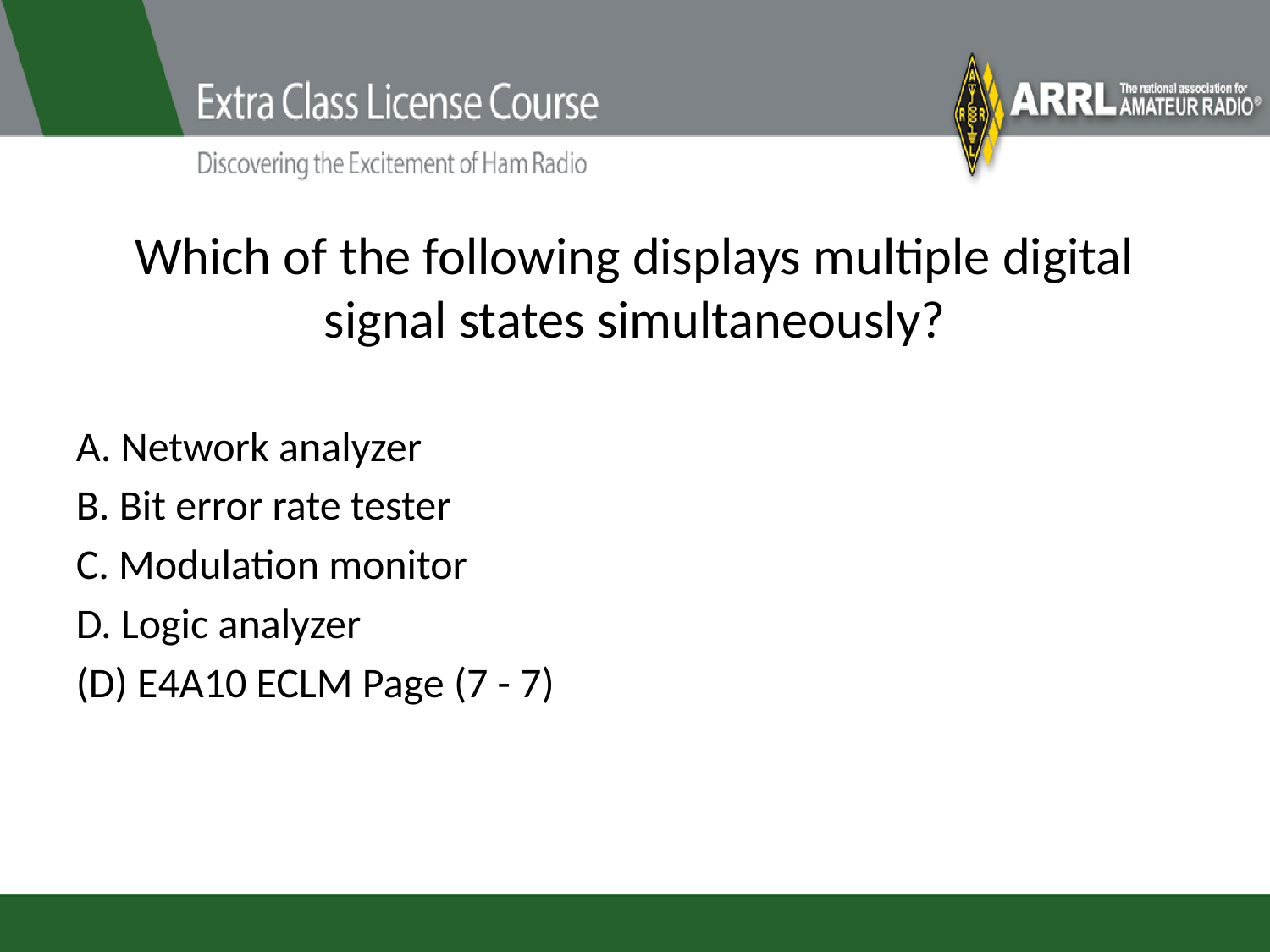

# Which of the following displays multiple digital signal states simultaneously?
A. Network analyzer
B. Bit error rate tester
C. Modulation monitor
D. Logic analyzer
(D) E4A10 ECLM Page (7 - 7)